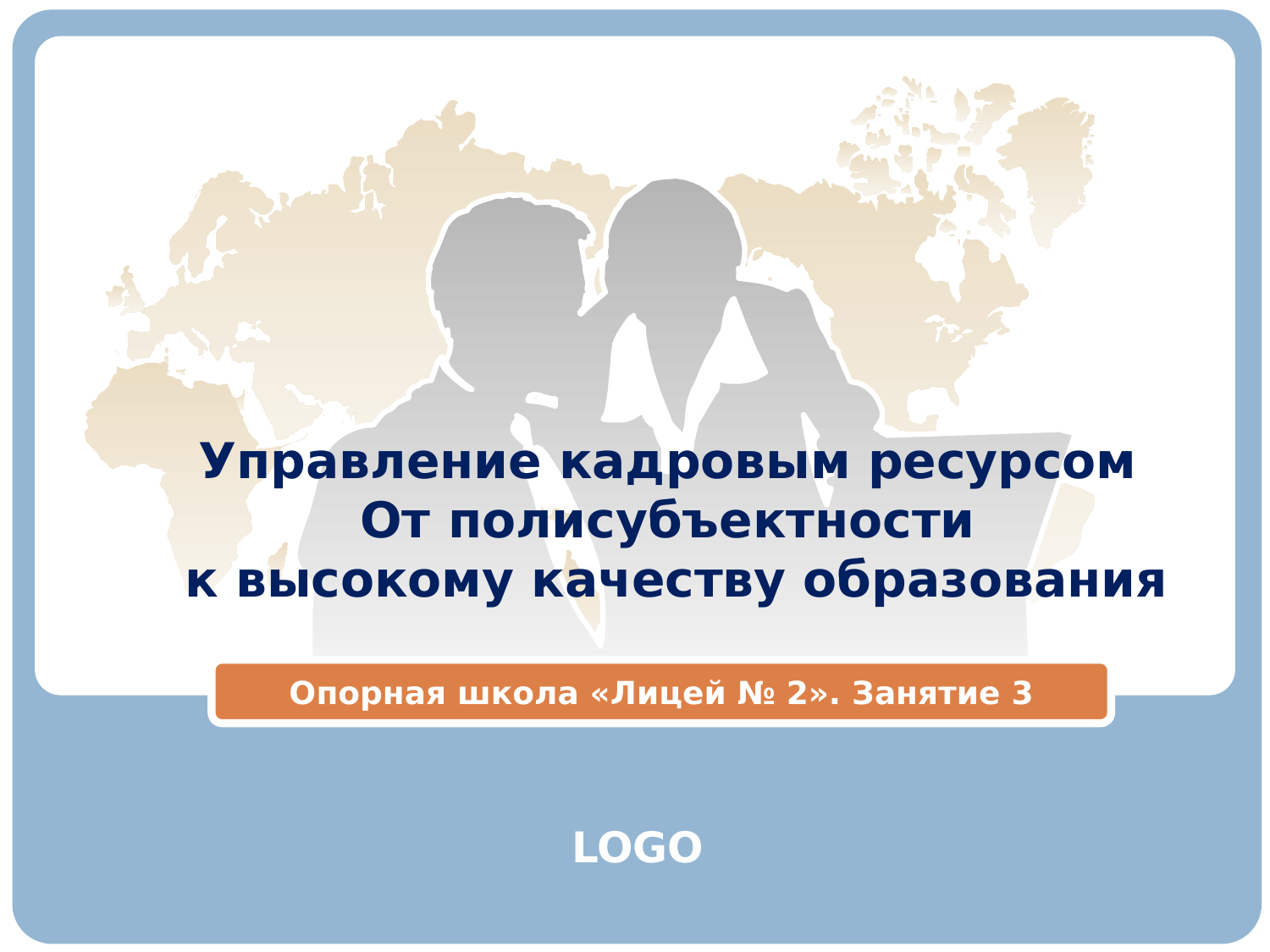

# Управление кадровым ресурсом От полисубъектности к высокому качеству образования
Опорная школа «Лицей № 2». Занятие 3